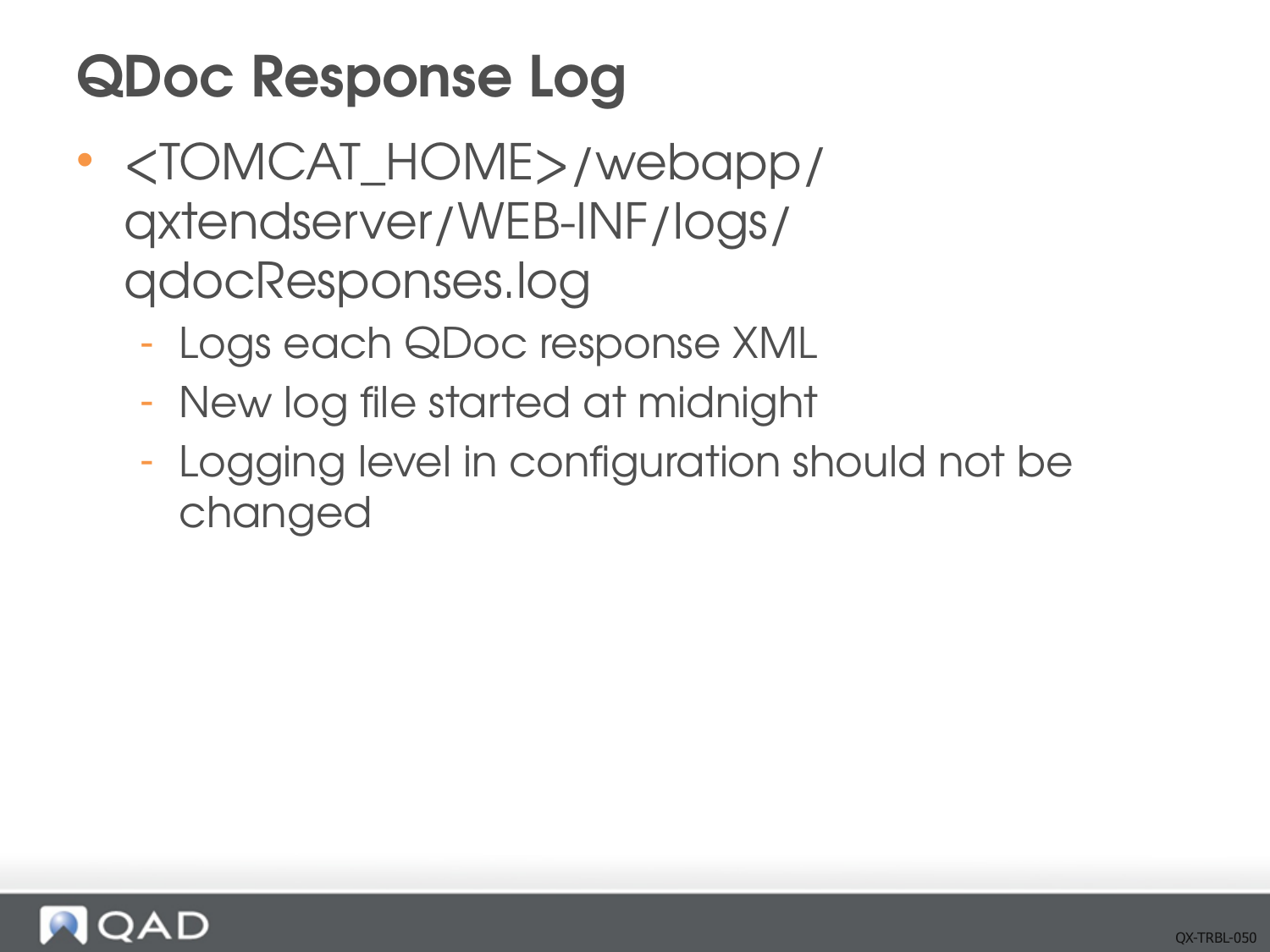

# QDoc Response Log
<TOMCAT_HOME>/webapp/qxtendserver/WEB-INF/logs/qdocResponses.log
Logs each QDoc response XML
New log file started at midnight
Logging level in configuration should not be changed
QX-TRBL-050